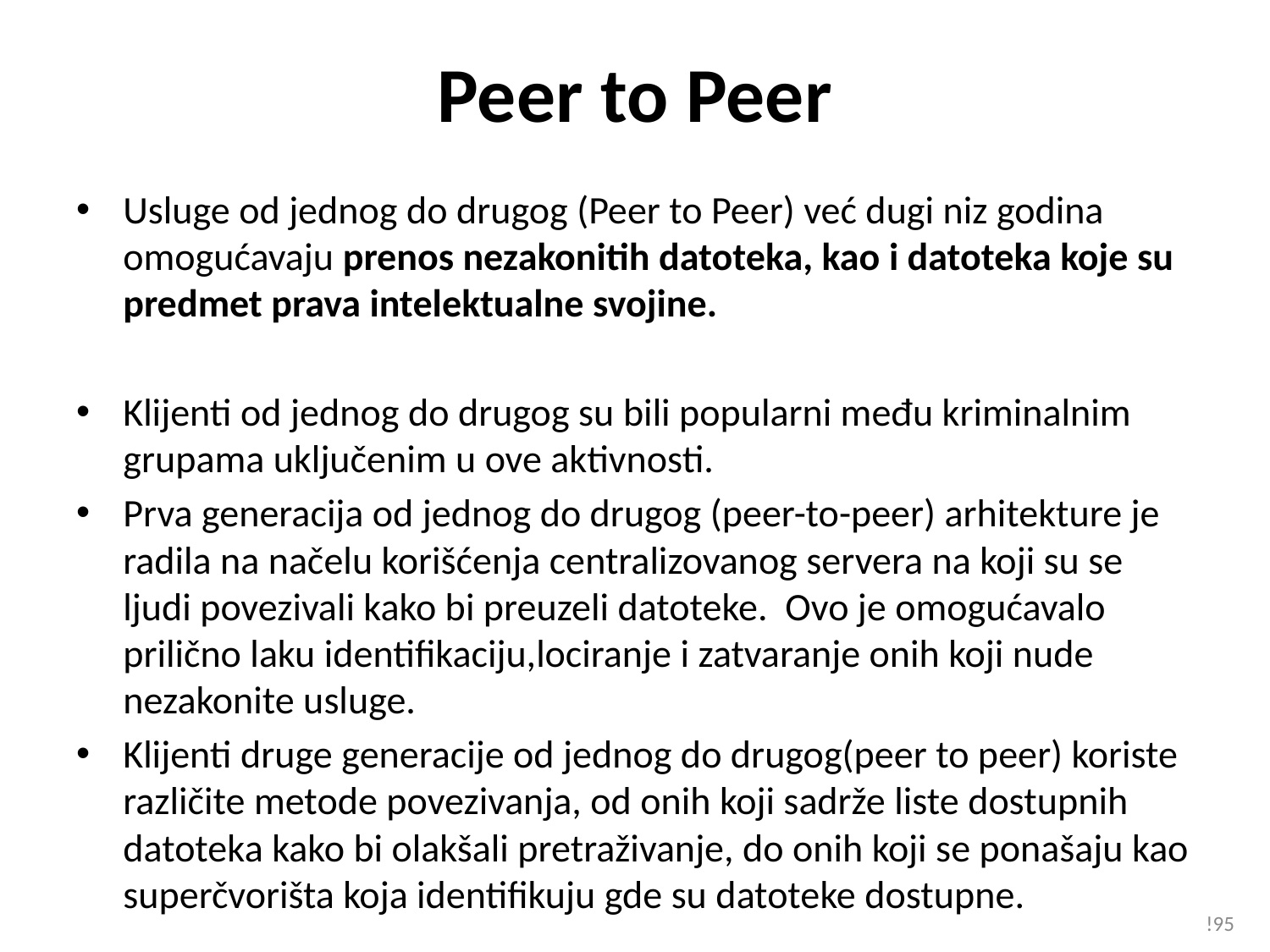

# Peer to Peer
Usluge od jednog do drugog (Peer to Peer) već dugi niz godina omogućavaju prenos nezakonitih datoteka, kao i datoteka koje su predmet prava intelektualne svojine.

Klijenti od jednog do drugog su bili popularni među kriminalnim grupama uključenim u ove aktivnosti.
Prva generacija od jednog do drugog (peer-to-peer) arhitekture je radila na načelu korišćenja centralizovanog servera na koji su se ljudi povezivali kako bi preuzeli datoteke.  Ovo je omogućavalo prilično laku identifikaciju,lociranje i zatvaranje onih koji nude nezakonite usluge.
Klijenti druge generacije od jednog do drugog(peer to peer) koriste različite metode povezivanja, od onih koji sadrže liste dostupnih datoteka kako bi olakšali pretraživanje, do onih koji se ponašaju kao superčvorišta koja identifikuju gde su datoteke dostupne.

!95